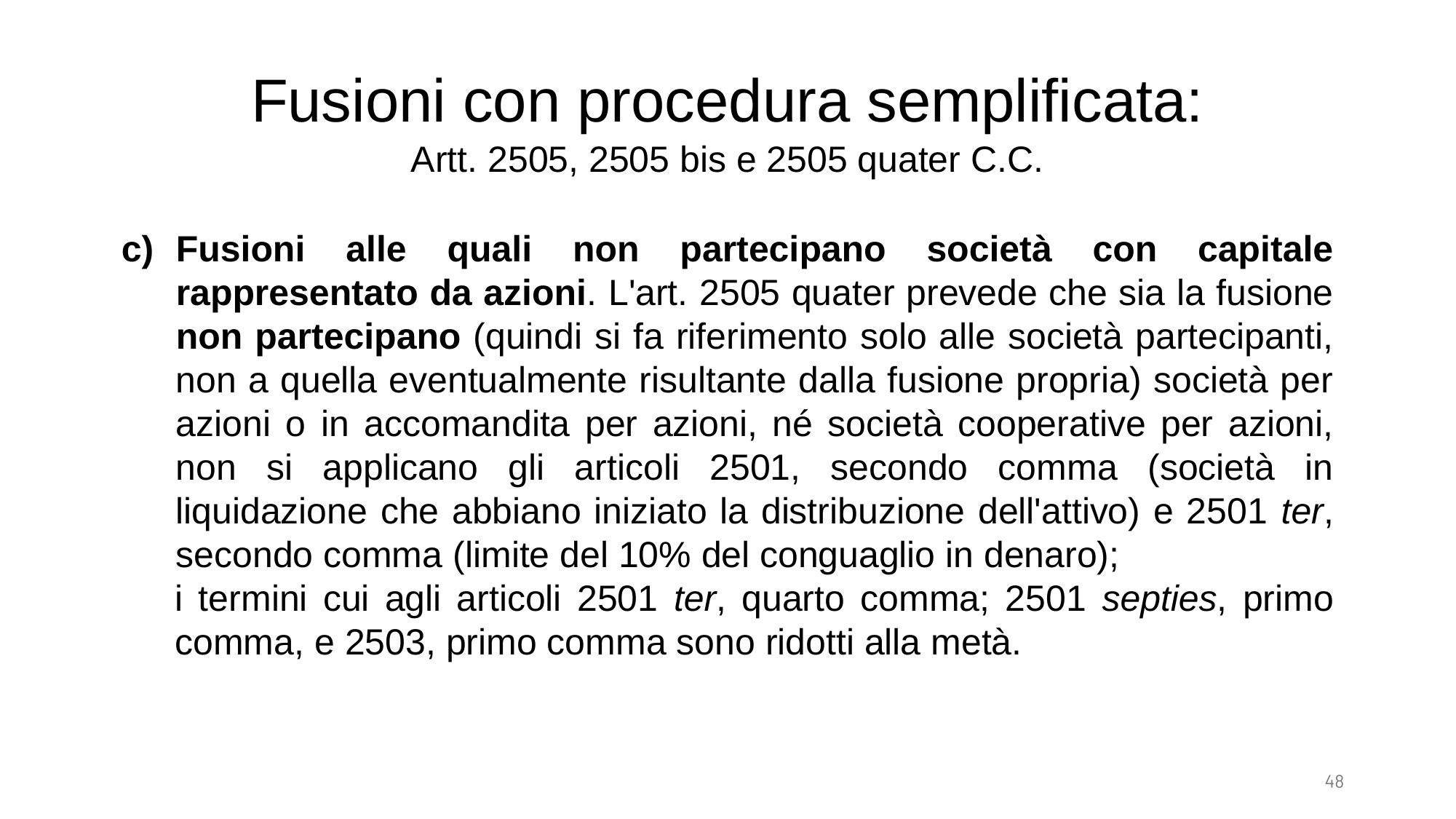

Fusioni con procedura semplificata:
Artt. 2505, 2505 bis e 2505 quater C.C.
Fusioni alle quali non partecipano società con capitale rappresentato da azioni. L'art. 2505 quater prevede che sia la fusione non partecipano (quindi si fa riferimento solo alle società partecipanti, non a quella eventualmente risultante dalla fusione propria) società per azioni o in accomandita per azioni, né società cooperative per azioni, non si applicano gli articoli 2501, secondo comma (società in liquidazione che abbiano iniziato la distribuzione dell'attivo) e 2501 ter, secondo comma (limite del 10% del conguaglio in denaro);
	i termini cui agli articoli 2501 ter, quarto comma; 2501 septies, primo comma, e 2503, primo comma sono ridotti alla metà.
48